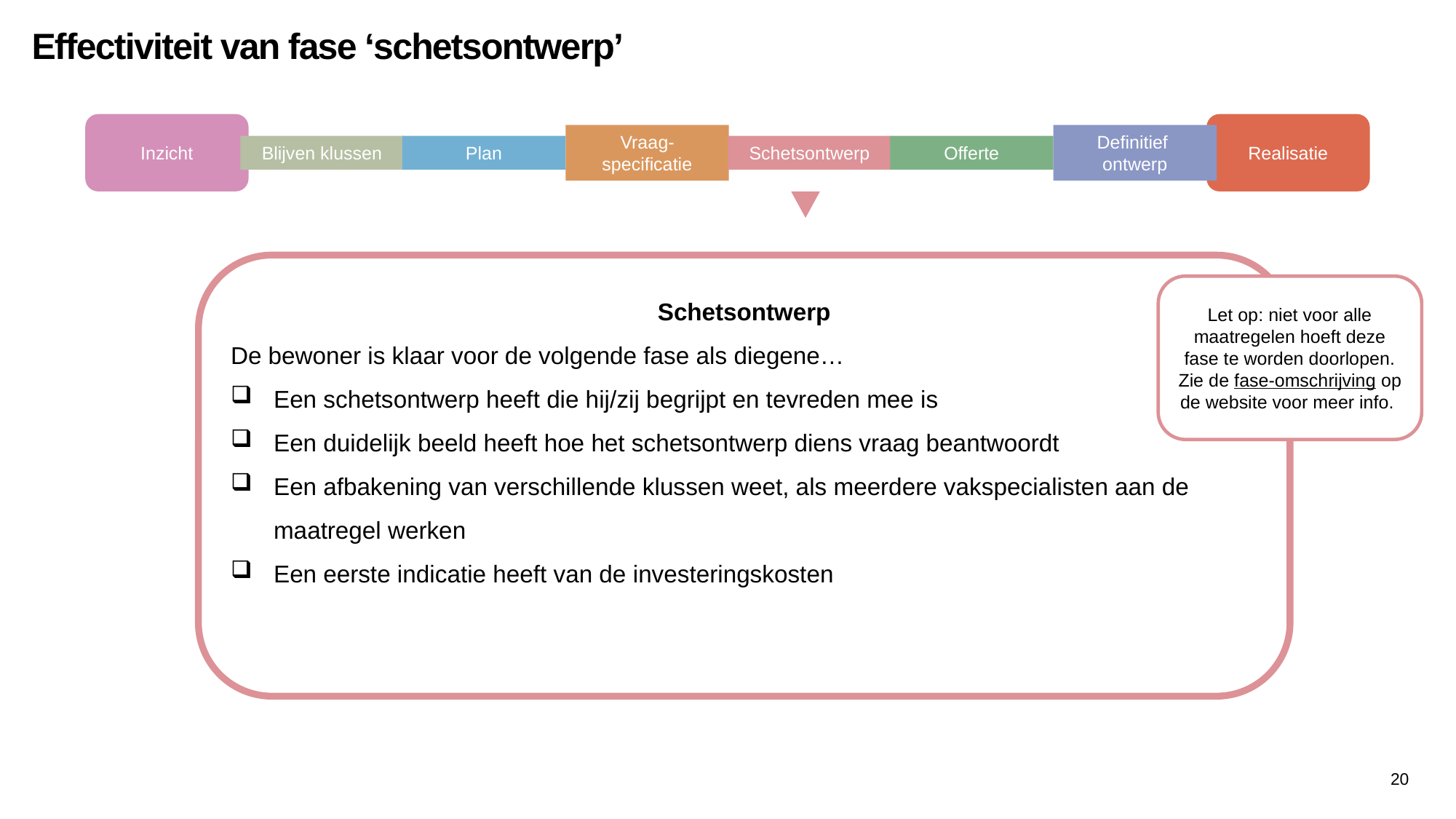

Effectiviteit van fase ‘schetsontwerp’
Inzicht
Blijven klussen
Plan
Vraag-
specificatie
Schetsontwerp
Offerte
Definitief
ontwerp
Realisatie

Schetsontwerp
De bewoner is klaar voor de volgende fase als diegene…
Een schetsontwerp heeft die hij/zij begrijpt en tevreden mee is
Een duidelijk beeld heeft hoe het schetsontwerp diens vraag beantwoordt
Een afbakening van verschillende klussen weet, als meerdere vakspecialisten aan de maatregel werken
Een eerste indicatie heeft van de investeringskosten
Let op: niet voor alle maatregelen hoeft deze fase te worden doorlopen. Zie de fase-omschrijving op de website voor meer info.
20